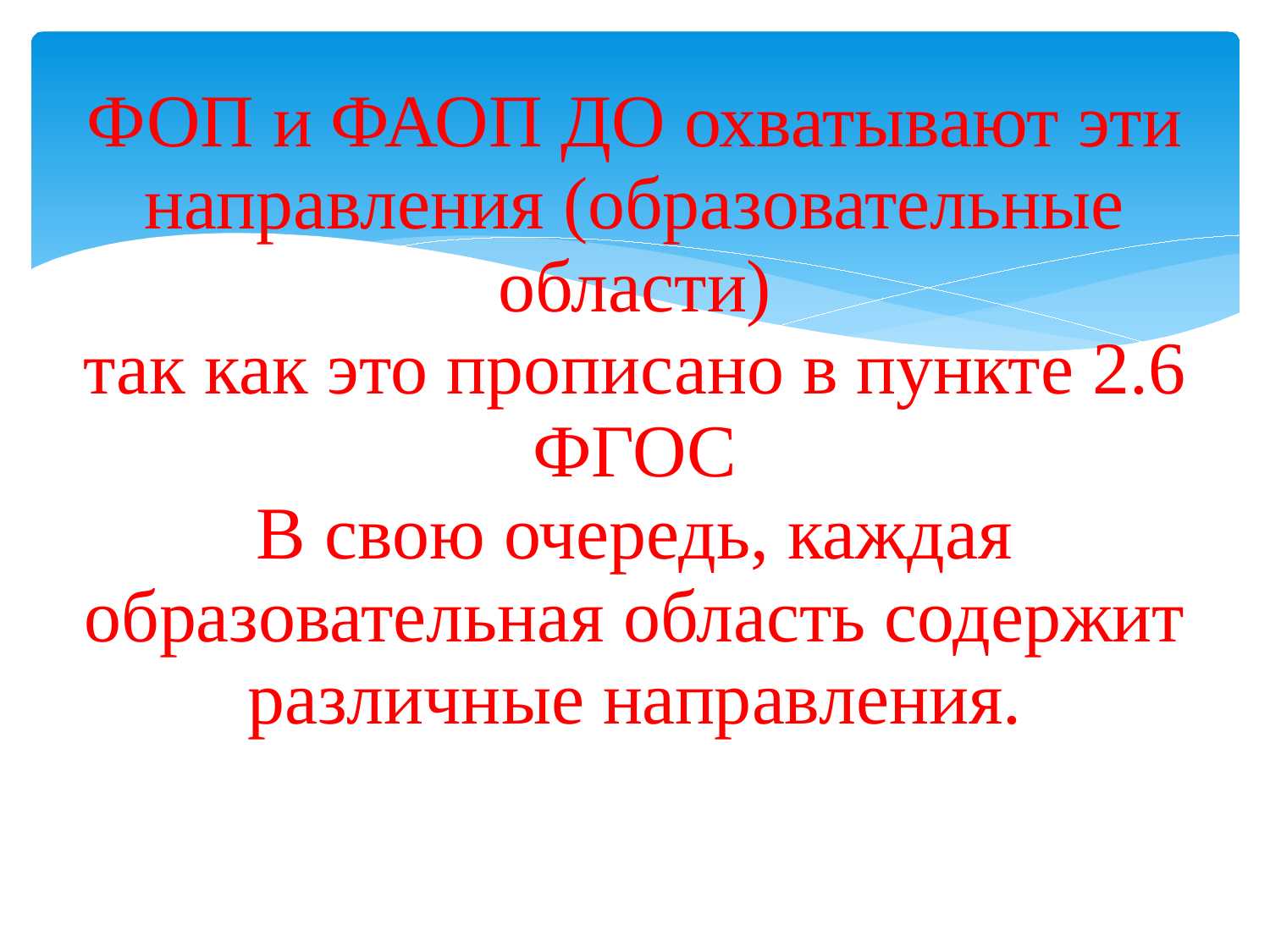

# ФОП и ФАОП ДО охватывают эти направления (образовательные области) так как это прописано в пункте 2.6 ФГОС В свою очередь, каждая образовательная область содержит различные направления.